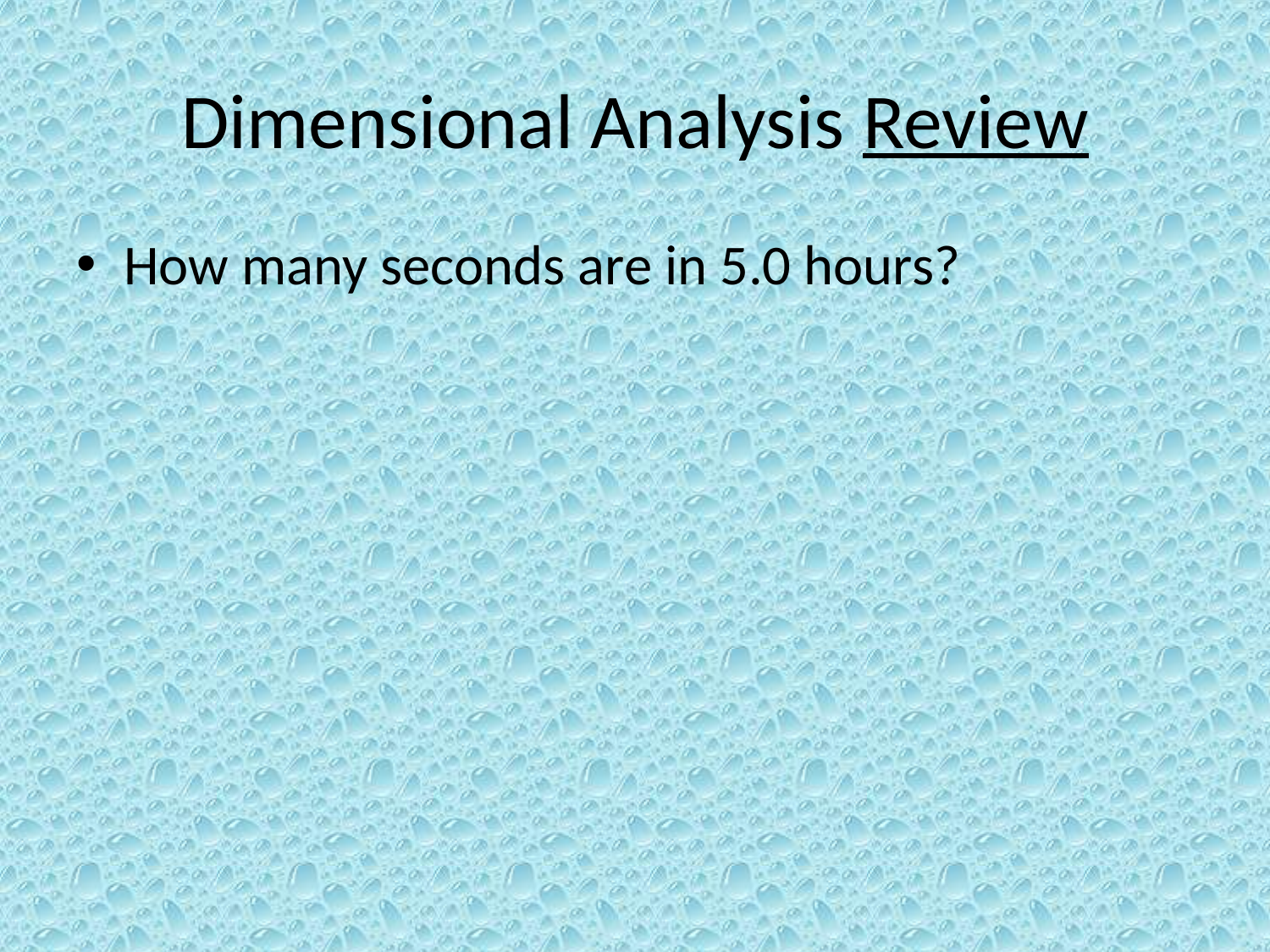

# Dimensional Analysis Review
How many seconds are in 5.0 hours?